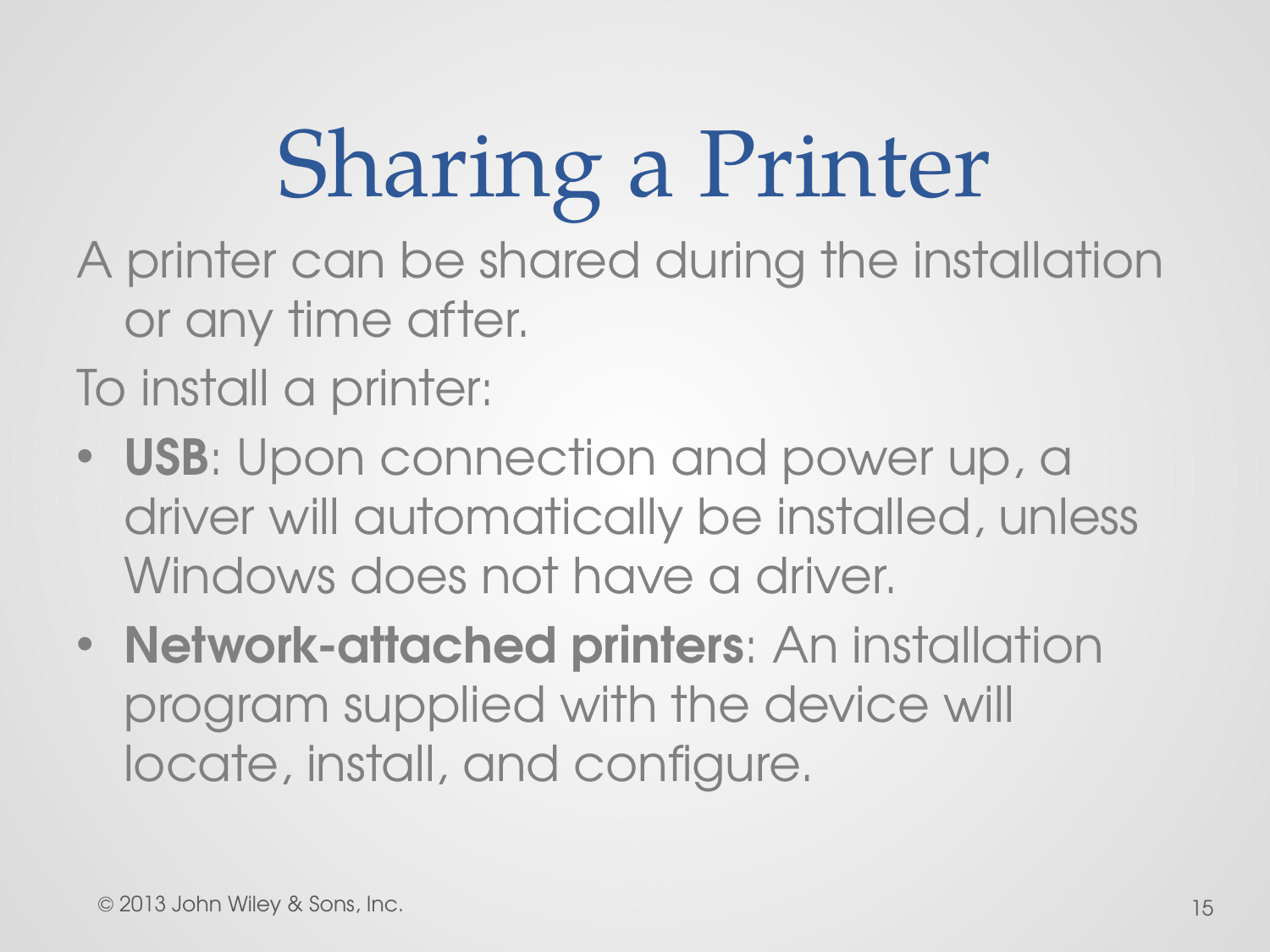

# Sharing a Printer
A printer can be shared during the installation or any time after.
To install a printer:
USB: Upon connection and power up, a driver will automatically be installed, unless Windows does not have a driver.
Network-attached printers: An installation program supplied with the device will locate, install, and configure.

© 2013 John Wiley & Sons, Inc.
15